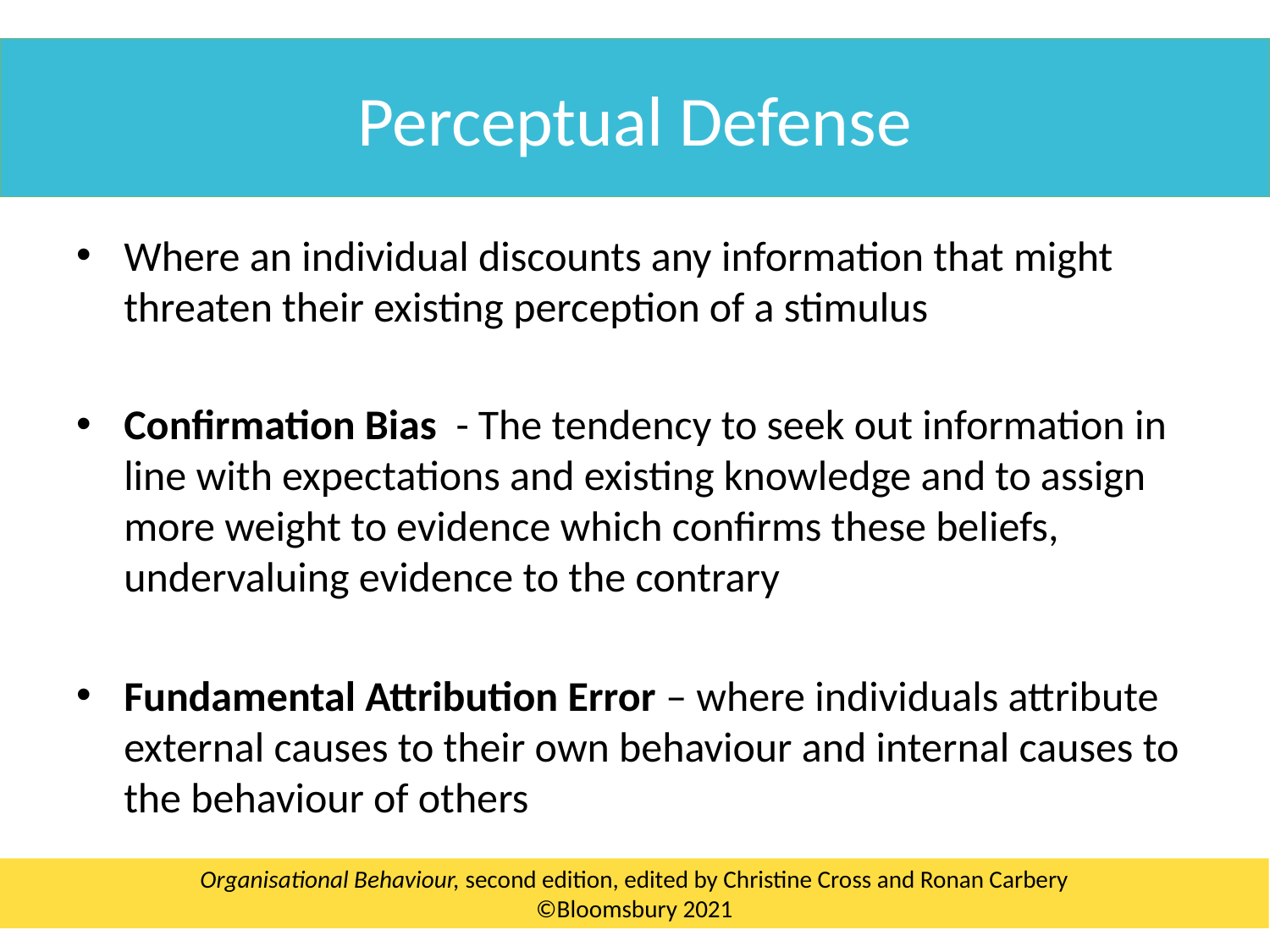

Perceptual Defense
Where an individual discounts any information that might threaten their existing perception of a stimulus

Confirmation Bias  - The tendency to seek out information in line with expectations and existing knowledge and to assign more weight to evidence which confirms these beliefs, undervaluing evidence to the contrary

Fundamental Attribution Error – where individuals attribute external causes to their own behaviour and internal causes to the behaviour of others